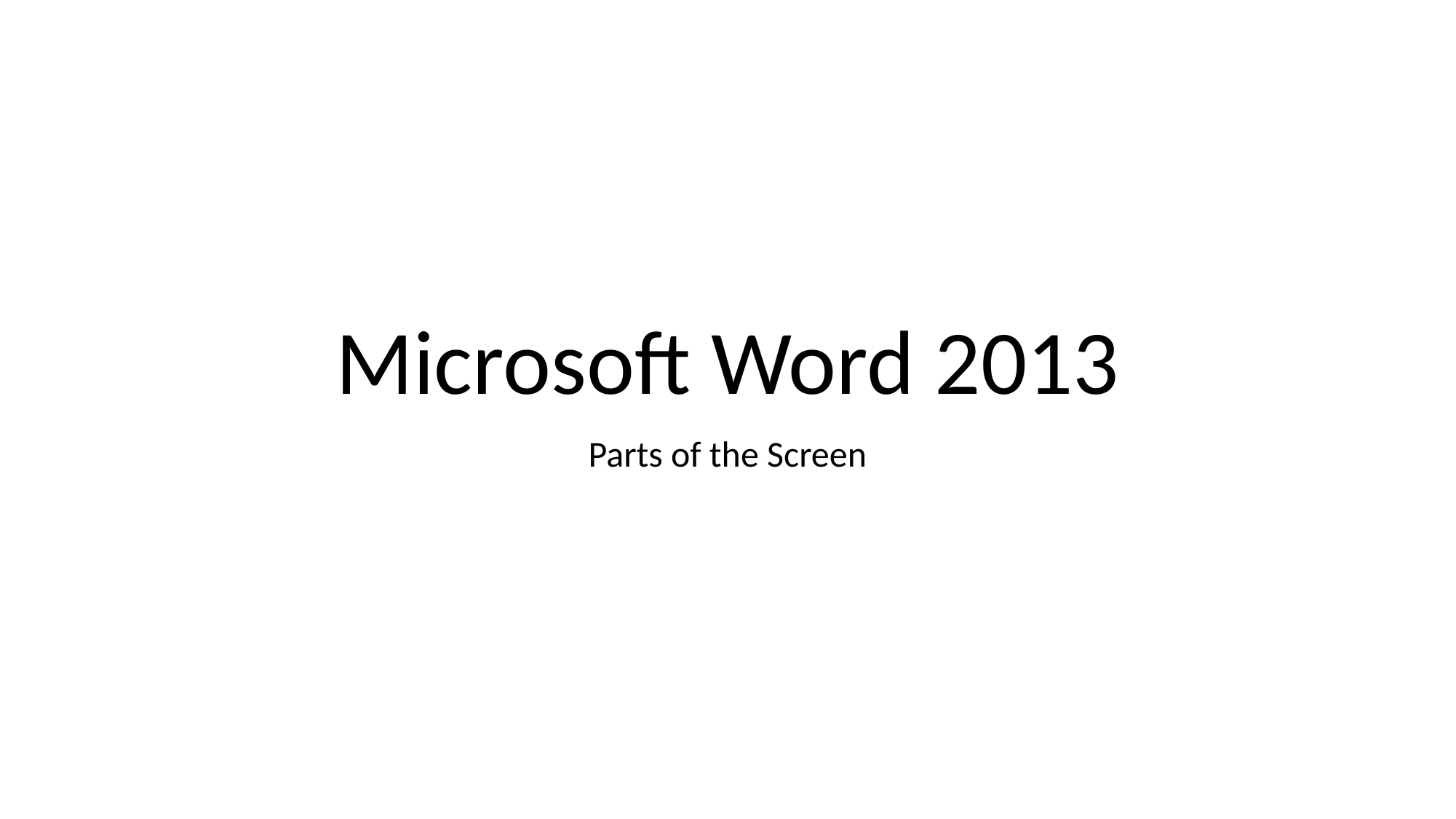

# Microsoft Word 2013
Parts of the Screen